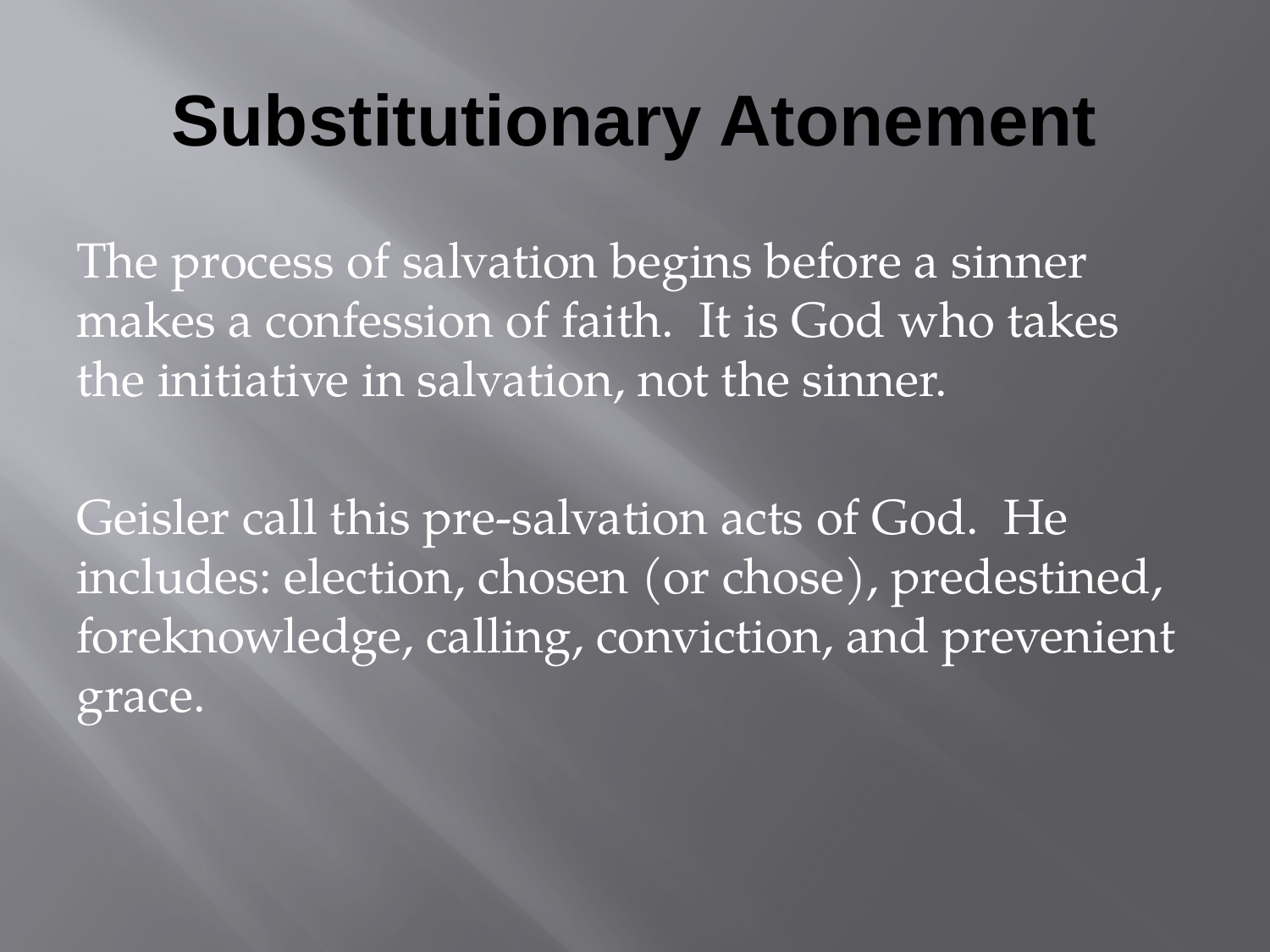

# Substitutionary Atonement
The process of salvation begins before a sinner makes a confession of faith.  It is God who takes the initiative in salvation, not the sinner.

Geisler call this pre-salvation acts of God.  He includes: election, chosen (or chose), predestined, foreknowledge, calling, conviction, and prevenient grace.